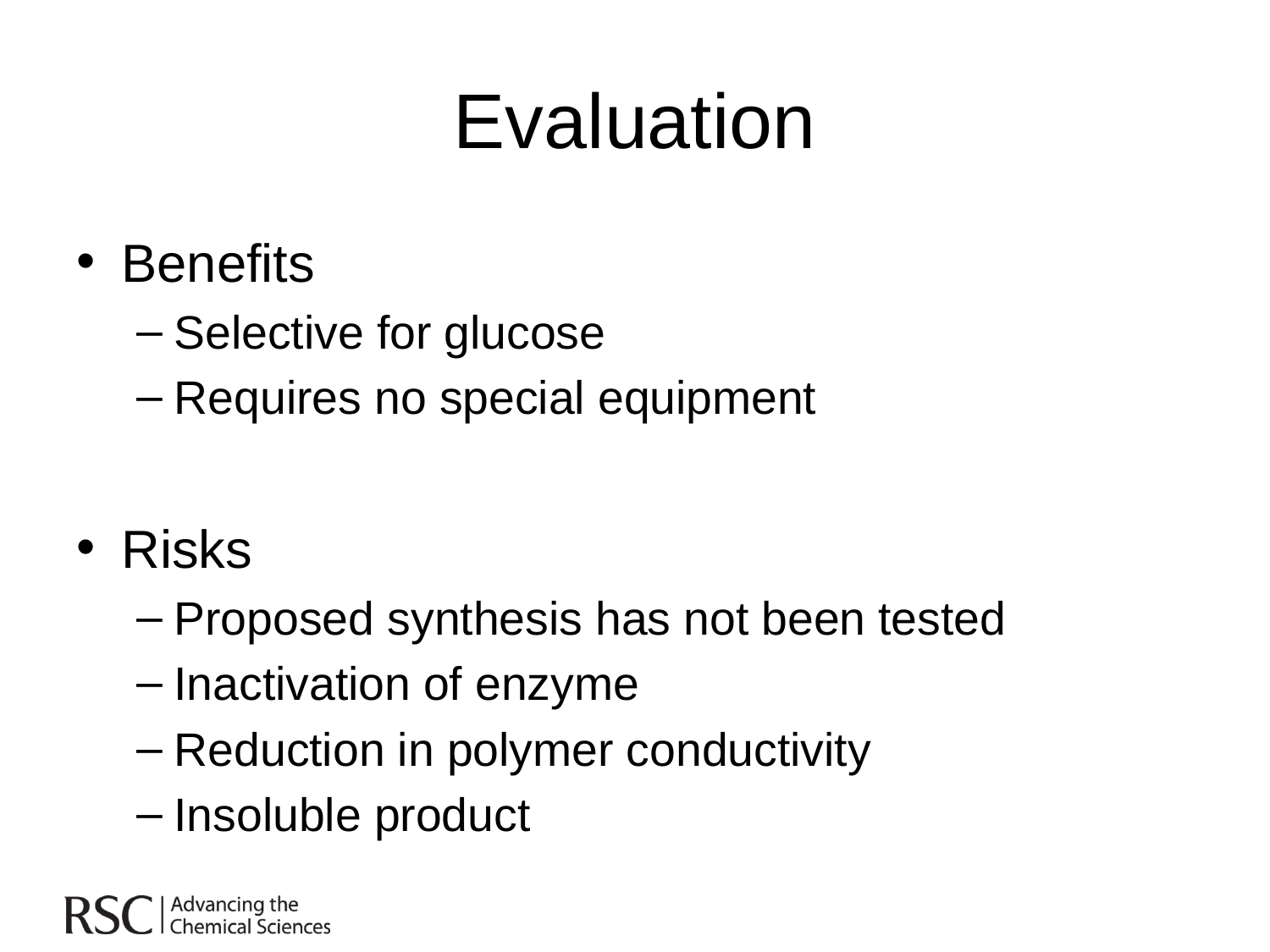

# Evaluation
Benefits
Selective for glucose
Requires no special equipment

Risks
Proposed synthesis has not been tested
Inactivation of enzyme
Reduction in polymer conductivity
Insoluble product